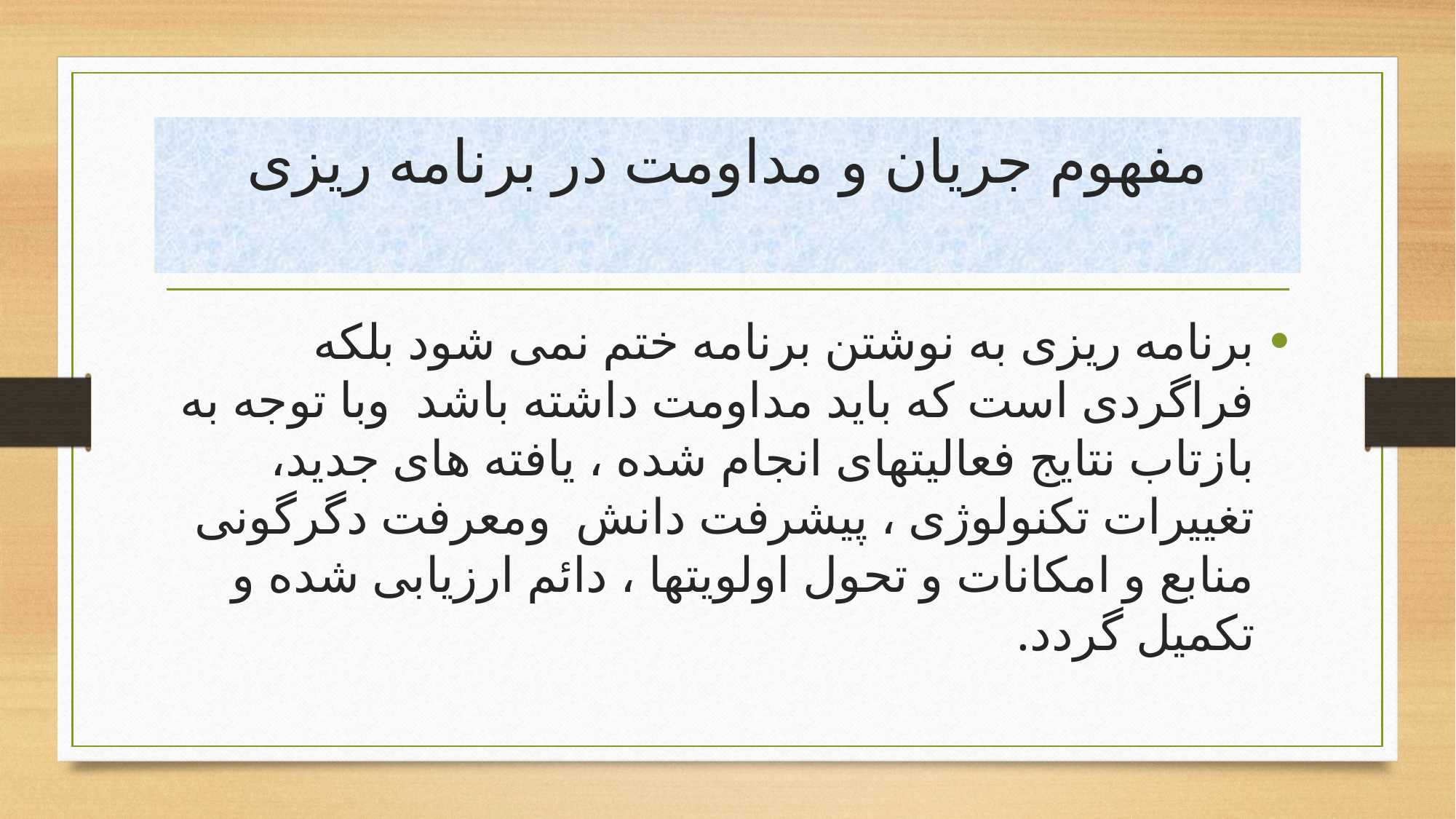

# مفهوم جریان و مداومت در برنامه ریزی
برنامه ریزی به نوشتن برنامه ختم نمی شود بلکه فراگردی است که باید مداومت داشته باشد  وبا توجه به بازتاب نتایج فعالیتهای انجام شده ، یافته های جدید، تغییرات تکنولوژی ، پیشرفت دانش  ومعرفت دگرگونی منابع و امکانات و تحول اولویتها ، دائم ارزیابی شده و تکمیل گردد.